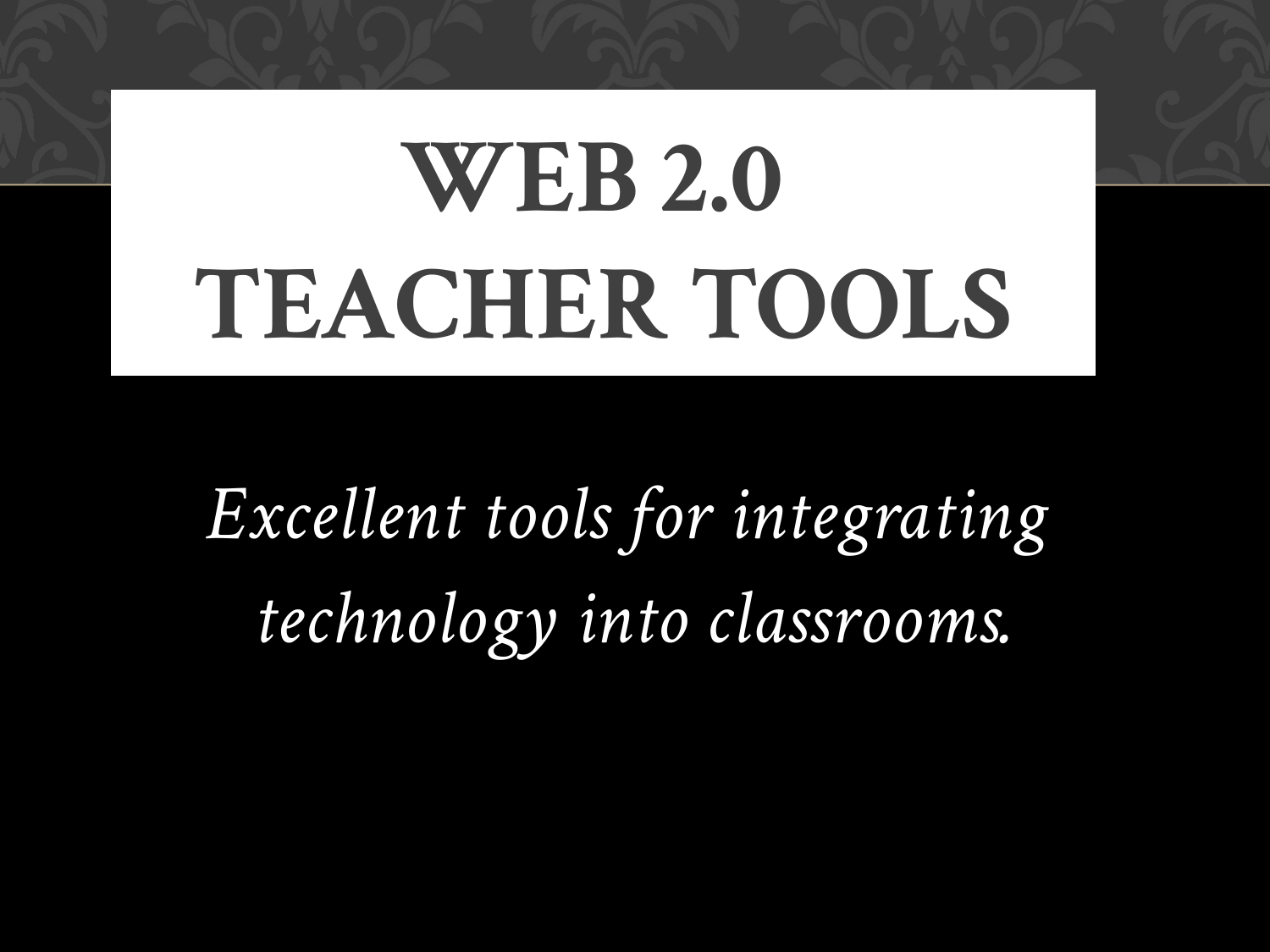

# Web 2.0 Teacher Tools
Excellent tools for integrating
technology into classrooms.